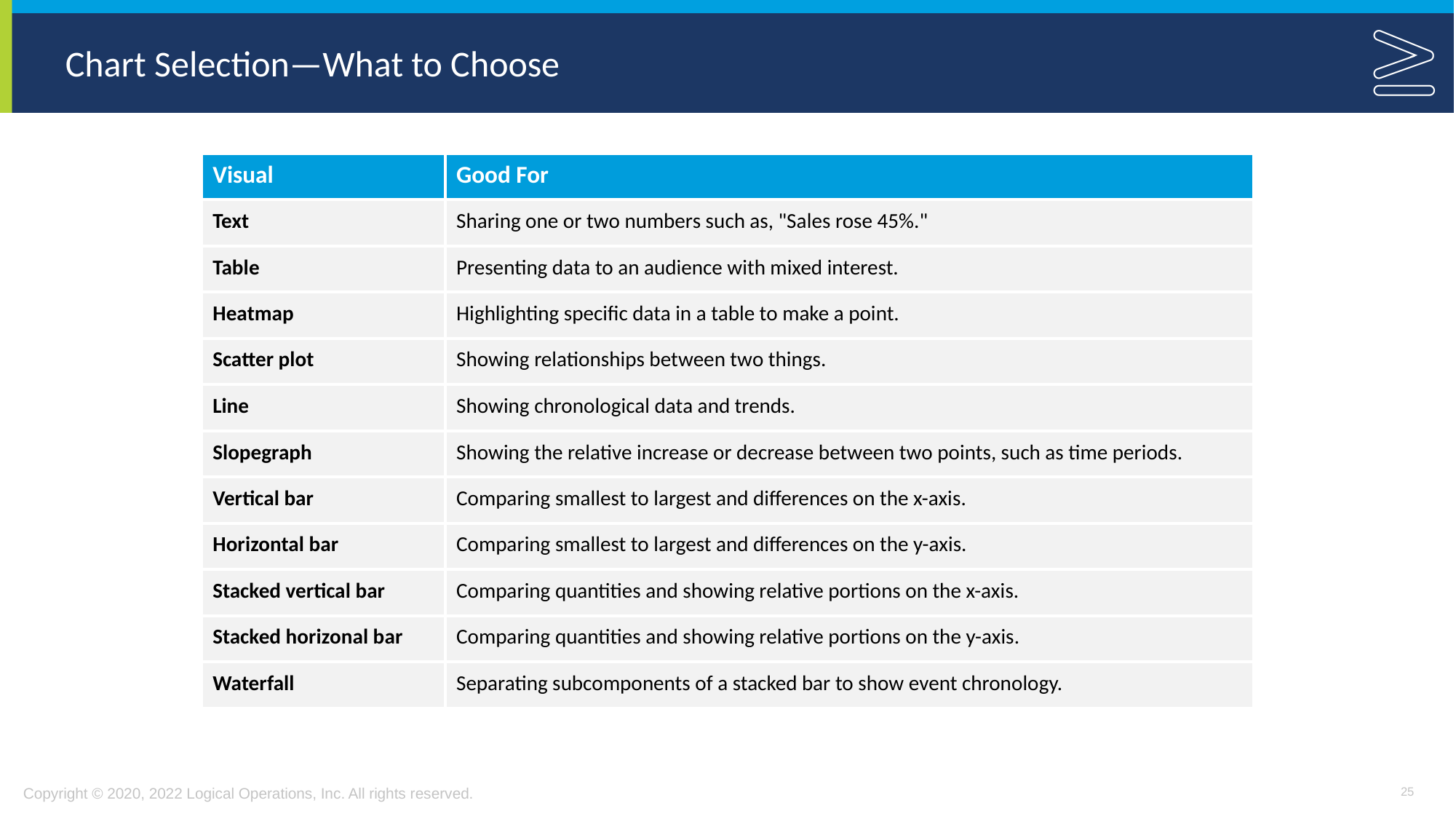

# Chart Selection—What to Choose
| Visual | Good For |
| --- | --- |
| Text | Sharing one or two numbers such as, "Sales rose 45%." |
| Table | Presenting data to an audience with mixed interest. |
| Heatmap | Highlighting specific data in a table to make a point. |
| Scatter plot | Showing relationships between two things. |
| Line | Showing chronological data and trends. |
| Slopegraph | Showing the relative increase or decrease between two points, such as time periods. |
| Vertical bar | Comparing smallest to largest and differences on the x-axis. |
| Horizontal bar | Comparing smallest to largest and differences on the y-axis. |
| Stacked vertical bar | Comparing quantities and showing relative portions on the x-axis. |
| Stacked horizonal bar | Comparing quantities and showing relative portions on the y-axis. |
| Waterfall | Separating subcomponents of a stacked bar to show event chronology. |
25